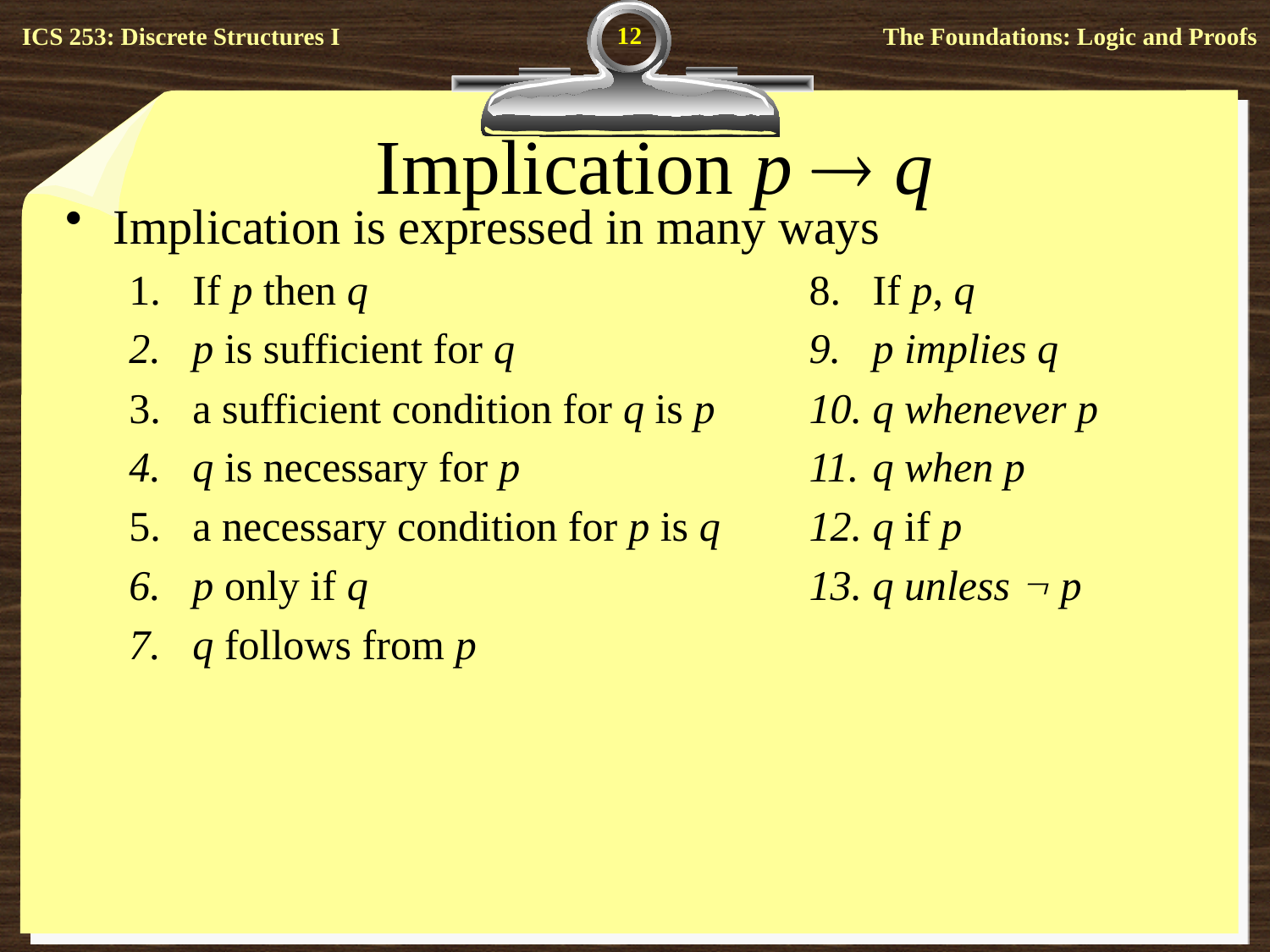

12
# Implication p → q
Implication is expressed in many ways
If p then q
p is sufficient for q
a sufficient condition for q is p
q is necessary for p
a necessary condition for p is q
p only if q
q follows from p

If p, q
p implies q
q whenever p
q when p
q if p
q unless ¬ p